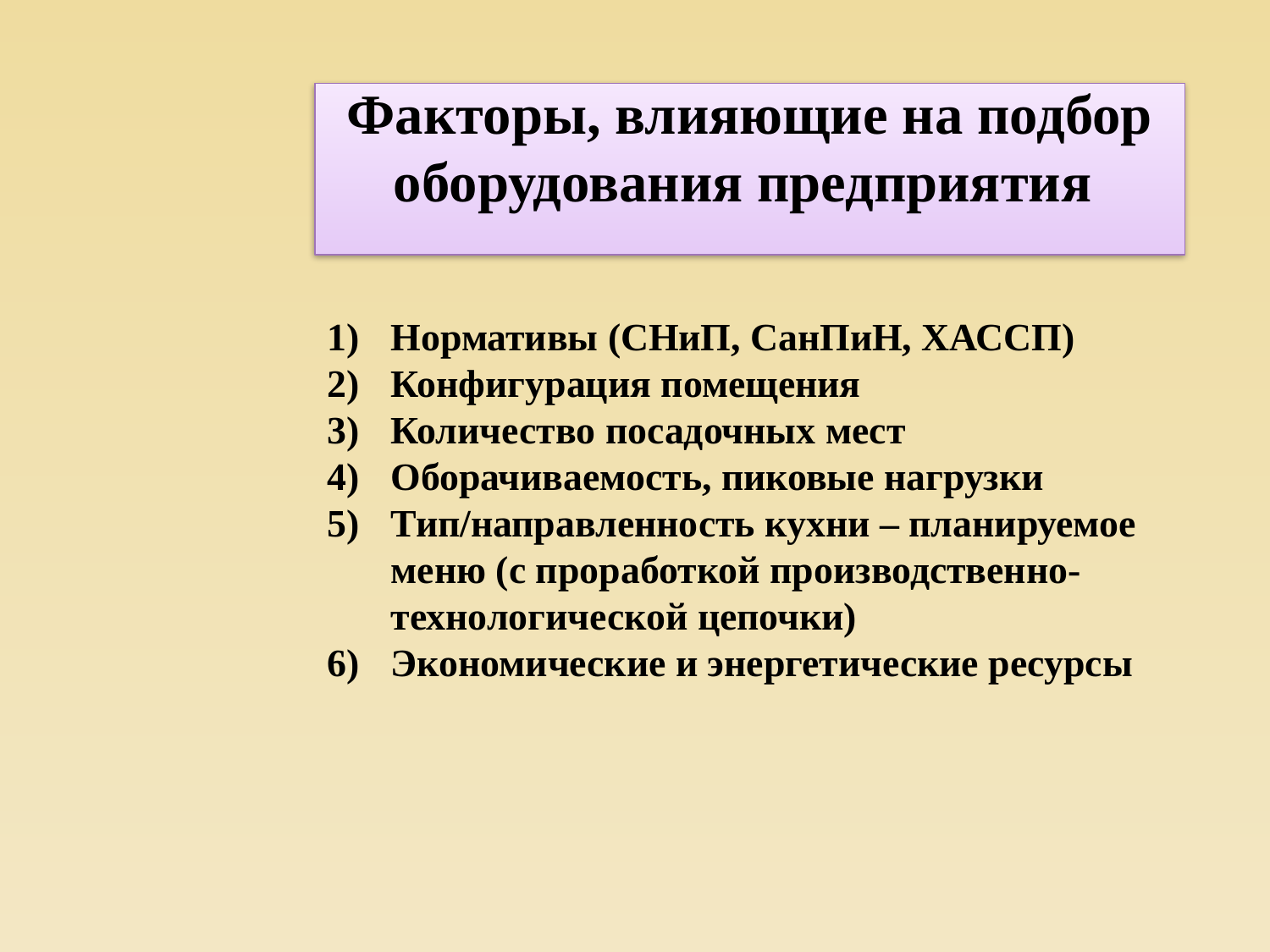

Факторы, влияющие на подбор оборудования предприятия

Нормативы (СНиП, СанПиН, ХАССП)
Конфигурация помещения
Количество посадочных мест
Оборачиваемость, пиковые нагрузки
Тип/направленность кухни – планируемое меню (с проработкой производственно-технологической цепочки)
Экономические и энергетические ресурсы